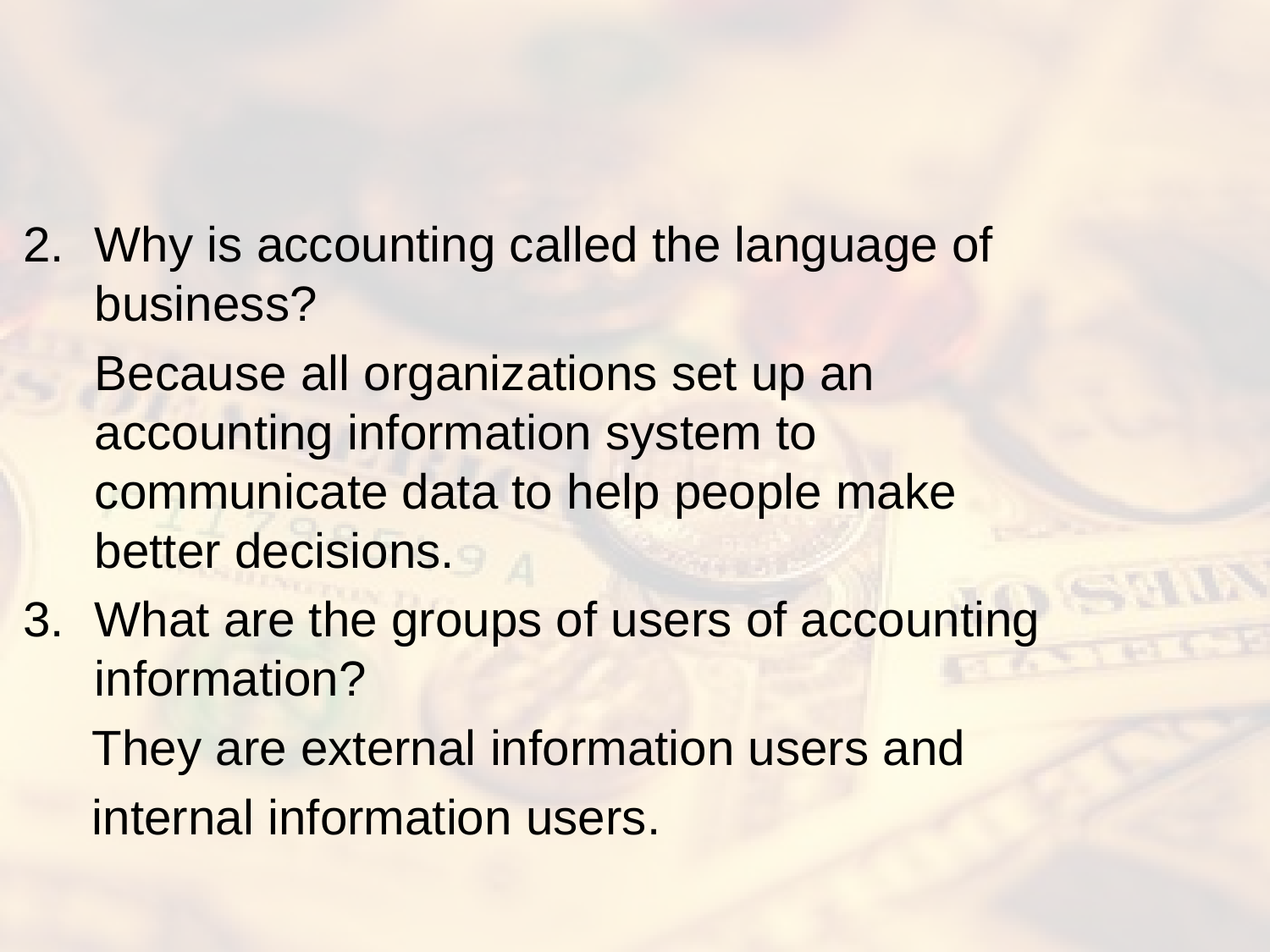

#
Why is accounting called the language of   business?
	Because all organizations set up an accounting information system to communicate data to help people make better decisions.
What are the groups of users of accounting information?
     They are external information users and
     internal information users.